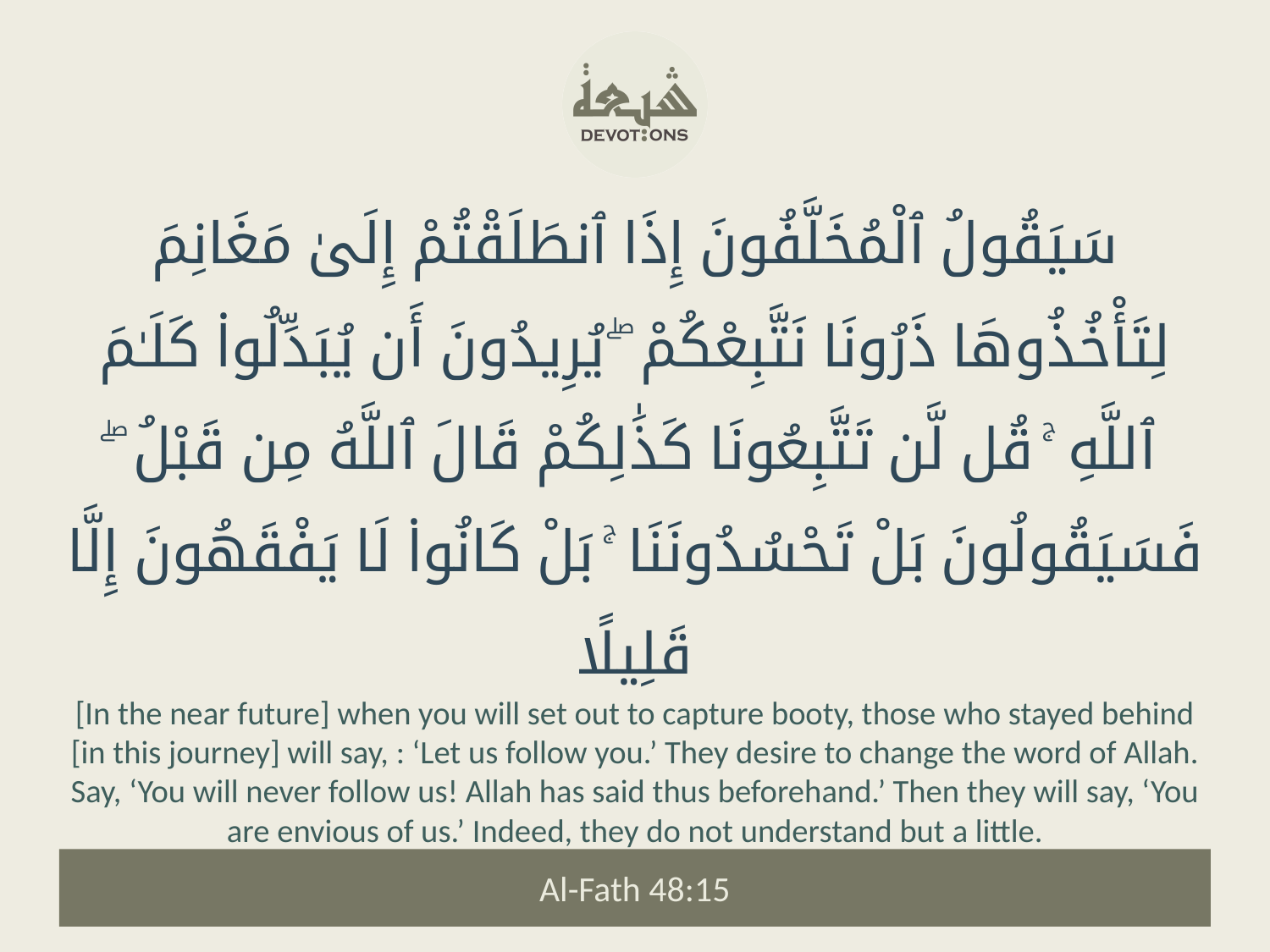

سَيَقُولُ ٱلْمُخَلَّفُونَ إِذَا ٱنطَلَقْتُمْ إِلَىٰ مَغَانِمَ لِتَأْخُذُوهَا ذَرُونَا نَتَّبِعْكُمْ ۖ يُرِيدُونَ أَن يُبَدِّلُوا۟ كَلَـٰمَ ٱللَّهِ ۚ قُل لَّن تَتَّبِعُونَا كَذَٰلِكُمْ قَالَ ٱللَّهُ مِن قَبْلُ ۖ فَسَيَقُولُونَ بَلْ تَحْسُدُونَنَا ۚ بَلْ كَانُوا۟ لَا يَفْقَهُونَ إِلَّا قَلِيلًا
[In the near future] when you will set out to capture booty, those who stayed behind [in this journey] will say, : ‘Let us follow you.’ They desire to change the word of Allah. Say, ‘You will never follow us! Allah has said thus beforehand.’ Then they will say, ‘You are envious of us.’ Indeed, they do not understand but a little.
Al-Fath 48:15